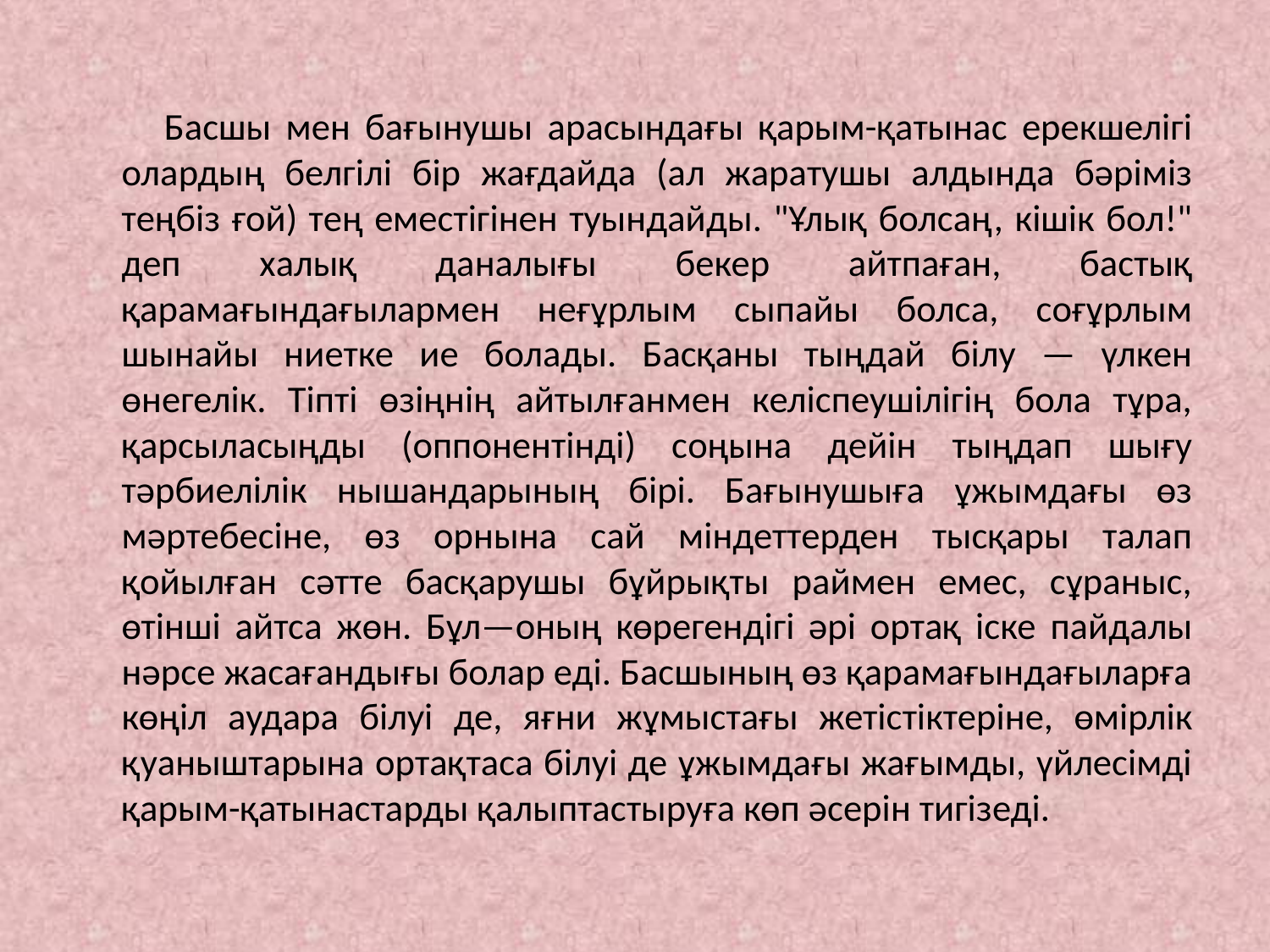

Басшы мен бағынушы арасындағы қарым-қатынас ерекшелігі олардың белгілі бір жағдайда (ал жаратушы алдында бәріміз теңбіз ғой) тең еместігінен туындайды. "Ұлық болсаң, кішік бол!" деп халық даналығы бекер айтпаған, бастық қарамағындағылармен неғұрлым сыпайы болса, соғұрлым шынайы ниетке ие болады. Басқаны тыңдай білу — үлкен өнегелік. Тіпті өзіңнің айтылғанмен келіспеушілігің бола тұра, қарсыласыңды (оппонентінді) соңына дейін тыңдап шығу тәрбиелілік нышандарының бірі. Бағынушыға ұжымдағы өз мәртебесіне, өз орнына сай міндеттерден тысқары талап қойылған сәтте басқарушы бұйрықты раймен емес, сұраныс, өтінші айтса жөн. Бұл—оның көрегендігі әрі ортақ іске пайдалы нәрсе жасағандығы болар еді. Басшының өз қарамағындағыларға көңіл аудара білуі де, яғни жұмыстағы жетістіктеріне, өмірлік қуаныштарына ортақтаса білуі де ұжымдағы жағымды, үйлесімді қарым-қатынастарды қалыптастыруға көп әсерін тигізеді.